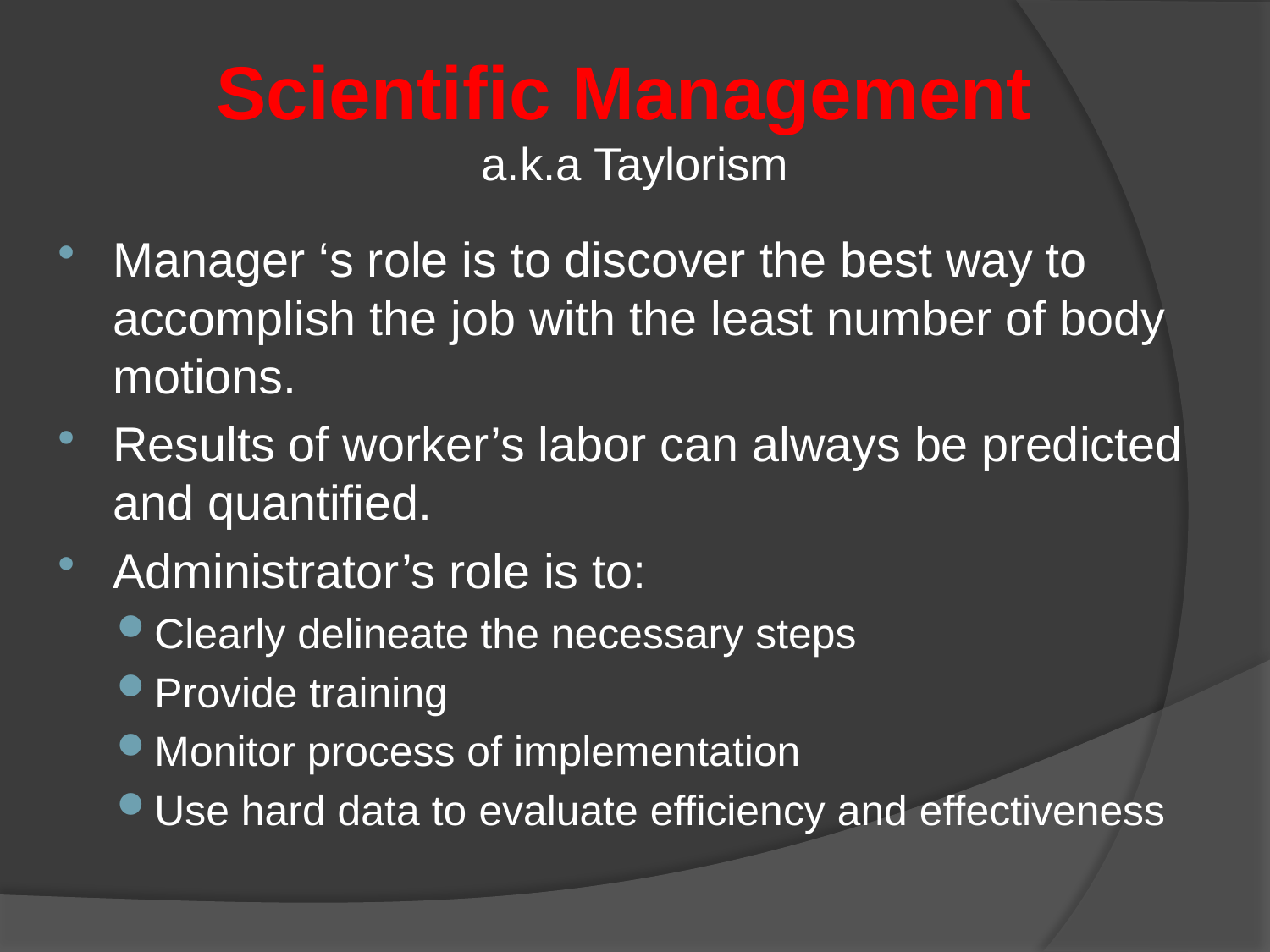

# Scientific Management a.k.a Taylorism
Manager ‘s role is to discover the best way to accomplish the job with the least number of body motions.
Results of worker’s labor can always be predicted and quantified.
Administrator’s role is to:
Clearly delineate the necessary steps
Provide training
Monitor process of implementation
Use hard data to evaluate efficiency and effectiveness